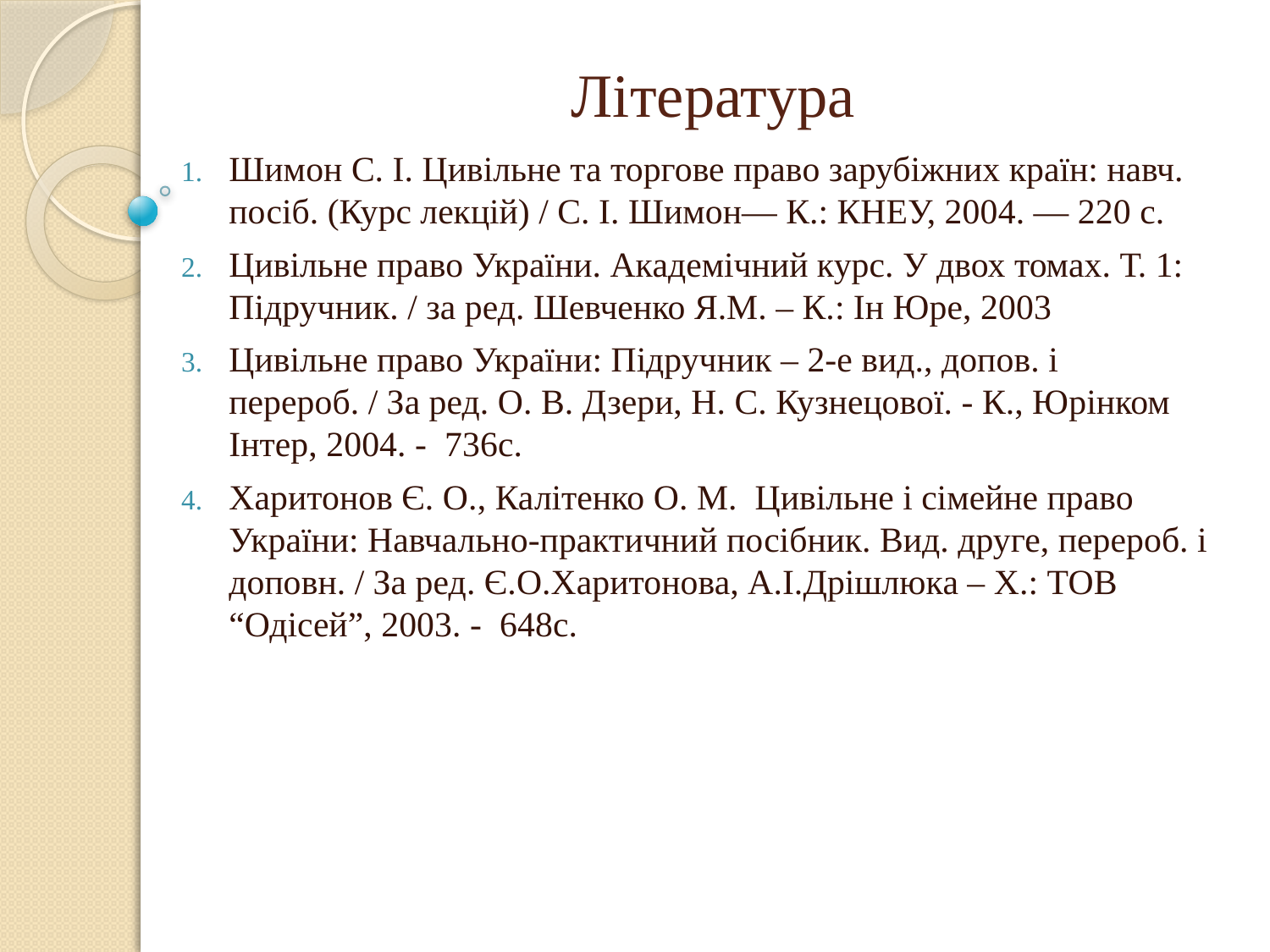

# Література
Шимон С. І. Цивільне та торгове право зарубіжних країн: навч. посіб. (Курс лекцій) / С. І. Шимон— К.: КНЕУ, 2004. — 220 с.
Цивільне право України. Академічний курс. У двох томах. Т. 1: Підручник. / за ред. Шевченко Я.М. – К.: Ін Юре, 2003
Цивільне право України: Підручник – 2-е вид., допов. і перероб. / За ред. О. В. Дзери, Н. С. Кузнецової. - К., Юрінком Інтер, 2004. -  736с.
Харитонов Є. О., Калітенко О. М.  Цивільне і сімейне право України: Навчально-практичний посібник. Вид. друге, перероб. і доповн. / За ред. Є.О.Харитонова, А.І.Дрішлюка – Х.: ТОВ “Одісей”, 2003. -  648с.